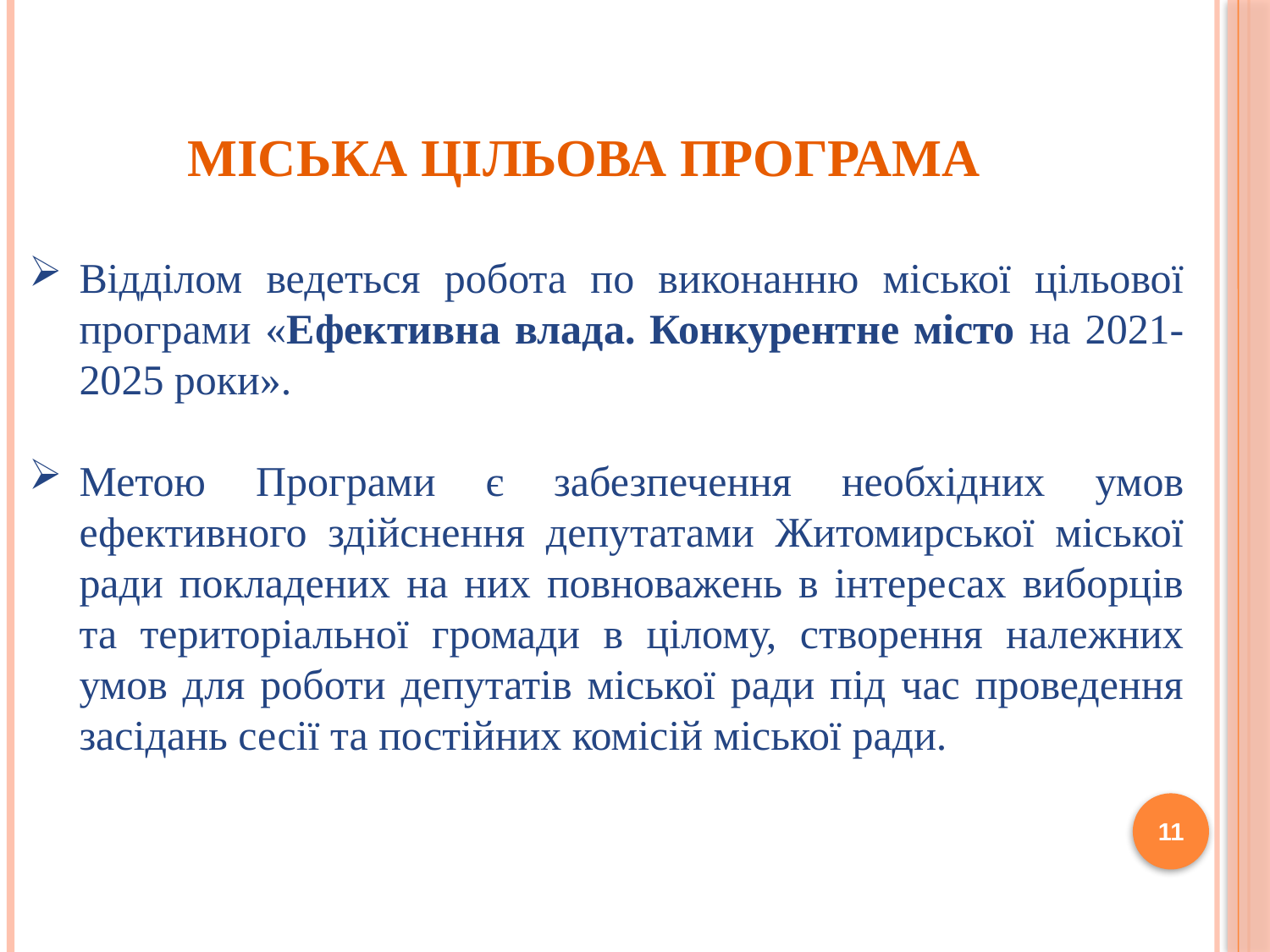

# Міська цільова програма

Відділом ведеться робота по виконанню міської цільової програми «Ефективна влада. Конкурентне місто на 2021-2025 роки».

Метою Програми є забезпечення необхідних умов ефективного здійснення депутатами Житомирської міської ради покладених на них повноважень в інтересах виборців та територіальної громади в цілому, створення належних умов для роботи депутатів міської ради під час проведення засідань сесії та постійних комісій міської ради.

11